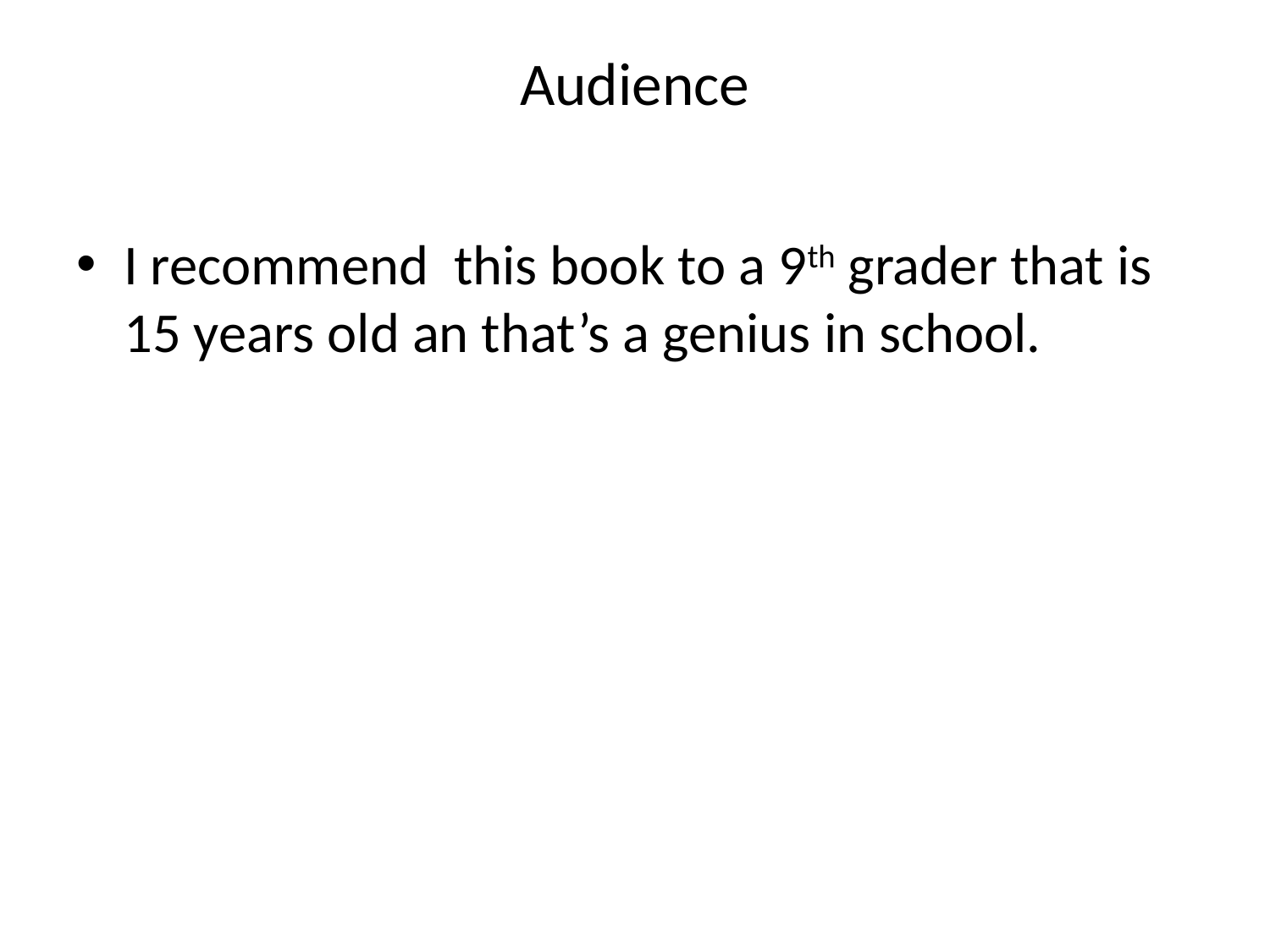

# Audience
I recommend  this book to a 9th grader that is 15 years old an that’s a genius in school.